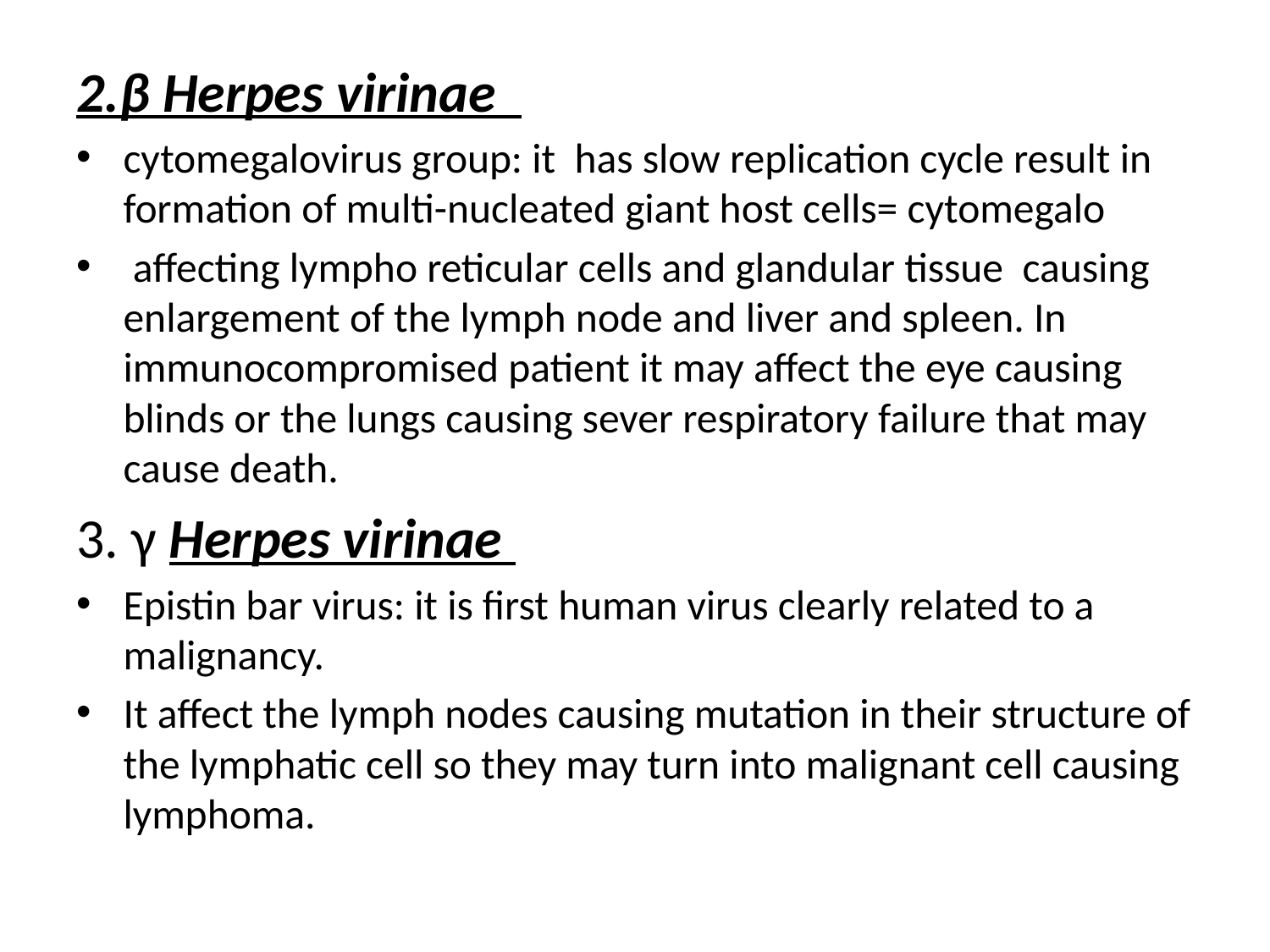

2.β Herpes virinae
cytomegalovirus group: it  has slow replication cycle result in formation of multi-nucleated giant host cells= cytomegalo
 affecting lympho reticular cells and glandular tissue  causing enlargement of the lymph node and liver and spleen. In immunocompromised patient it may affect the eye causing blinds or the lungs causing sever respiratory failure that may cause death.
3. γ Herpes virinae
Epistin bar virus: it is first human virus clearly related to a malignancy.
It affect the lymph nodes causing mutation in their structure of the lymphatic cell so they may turn into malignant cell causing lymphoma.